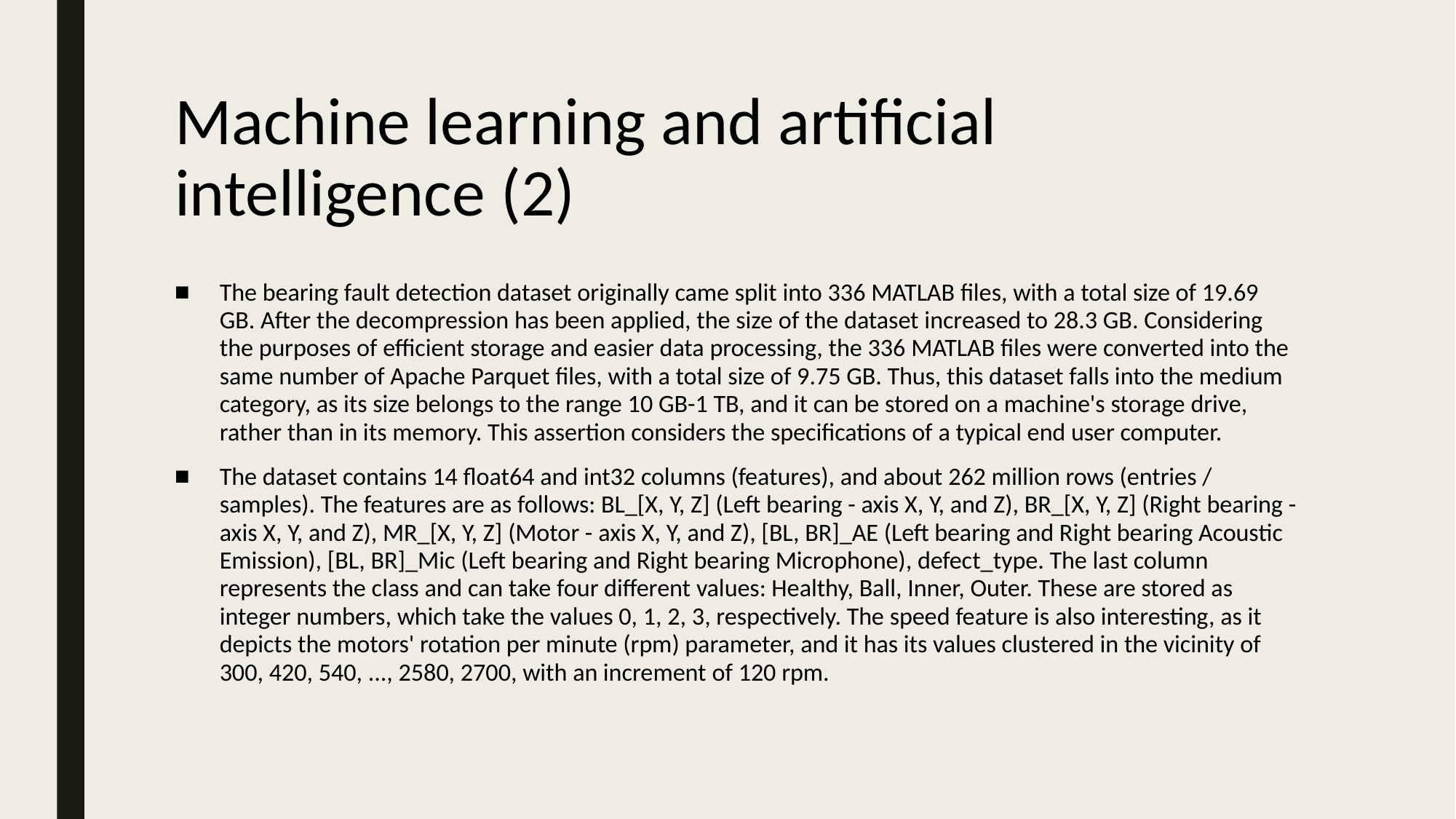

# Machine learning and artificial intelligence (2)
The bearing fault detection dataset originally came split into 336 MATLAB files, with a total size of 19.69 GB. After the decompression has been applied, the size of the dataset increased to 28.3 GB. Considering the purposes of efficient storage and easier data processing, the 336 MATLAB files were converted into the same number of Apache Parquet files, with a total size of 9.75 GB. Thus, this dataset falls into the medium category, as its size belongs to the range 10 GB-1 TB, and it can be stored on a machine's storage drive, rather than in its memory. This assertion considers the specifications of a typical end user computer.
The dataset contains 14 float64 and int32 columns (features), and about 262 million rows (entries / samples). The features are as follows: BL_[X, Y, Z] (Left bearing - axis X, Y, and Z), BR_[X, Y, Z] (Right bearing - axis X, Y, and Z), MR_[X, Y, Z] (Motor - axis X, Y, and Z), [BL, BR]_AE (Left bearing and Right bearing Acoustic Emission), [BL, BR]_Mic (Left bearing and Right bearing Microphone), defect_type. The last column represents the class and can take four different values: Healthy, Ball, Inner, Outer. These are stored as integer numbers, which take the values 0, 1, 2, 3, respectively. The speed feature is also interesting, as it depicts the motors' rotation per minute (rpm) parameter, and it has its values clustered in the vicinity of 300, 420, 540, ..., 2580, 2700, with an increment of 120 rpm.